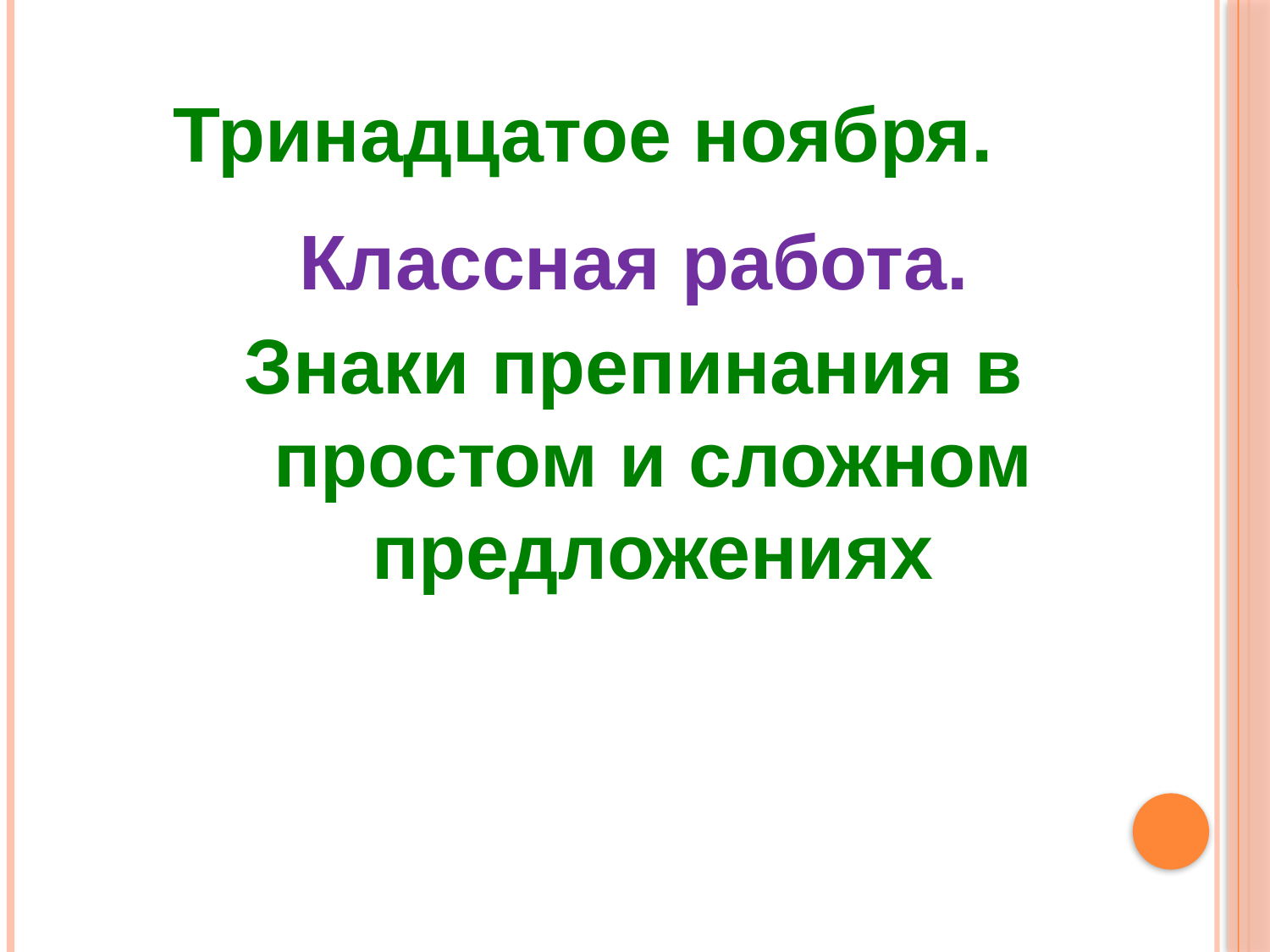

# Тринадцатое ноября.
Классная работа.
Знаки препинания в простом и сложном предложениях